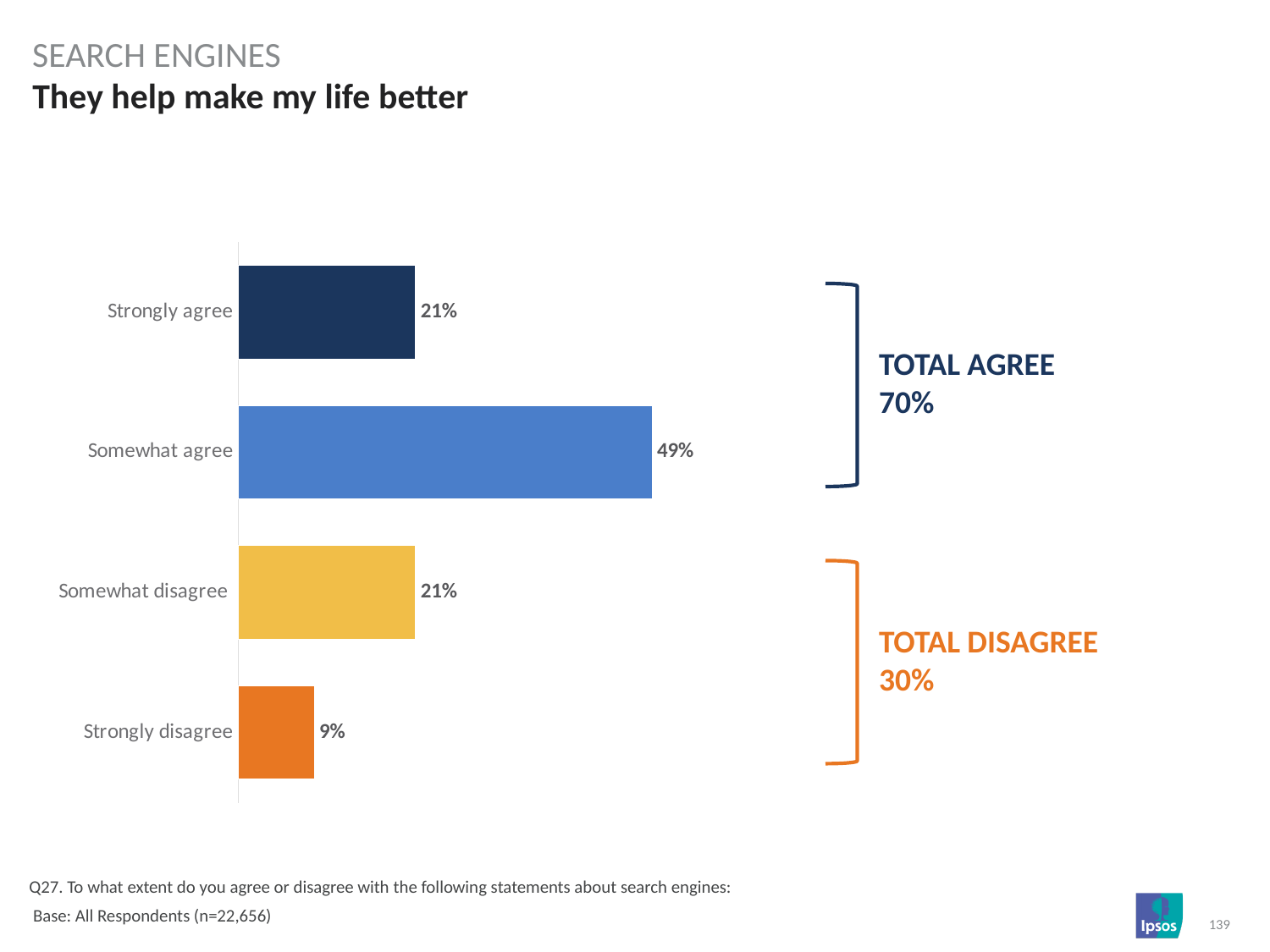

SEARCH ENGINES
# They help make my life better

### Chart

| Category | Column1 |
|---|---|
| Strongly agree | 0.21 |
| Somewhat agree | 0.49 |
| Somewhat disagree  | 0.21 |
| Strongly disagree | 0.09 |
TOTAL AGREE
70%

TOTAL DISAGREE
30%
Q27. To what extent do you agree or disagree with the following statements about search engines:
 Base: All Respondents (n=22,656)